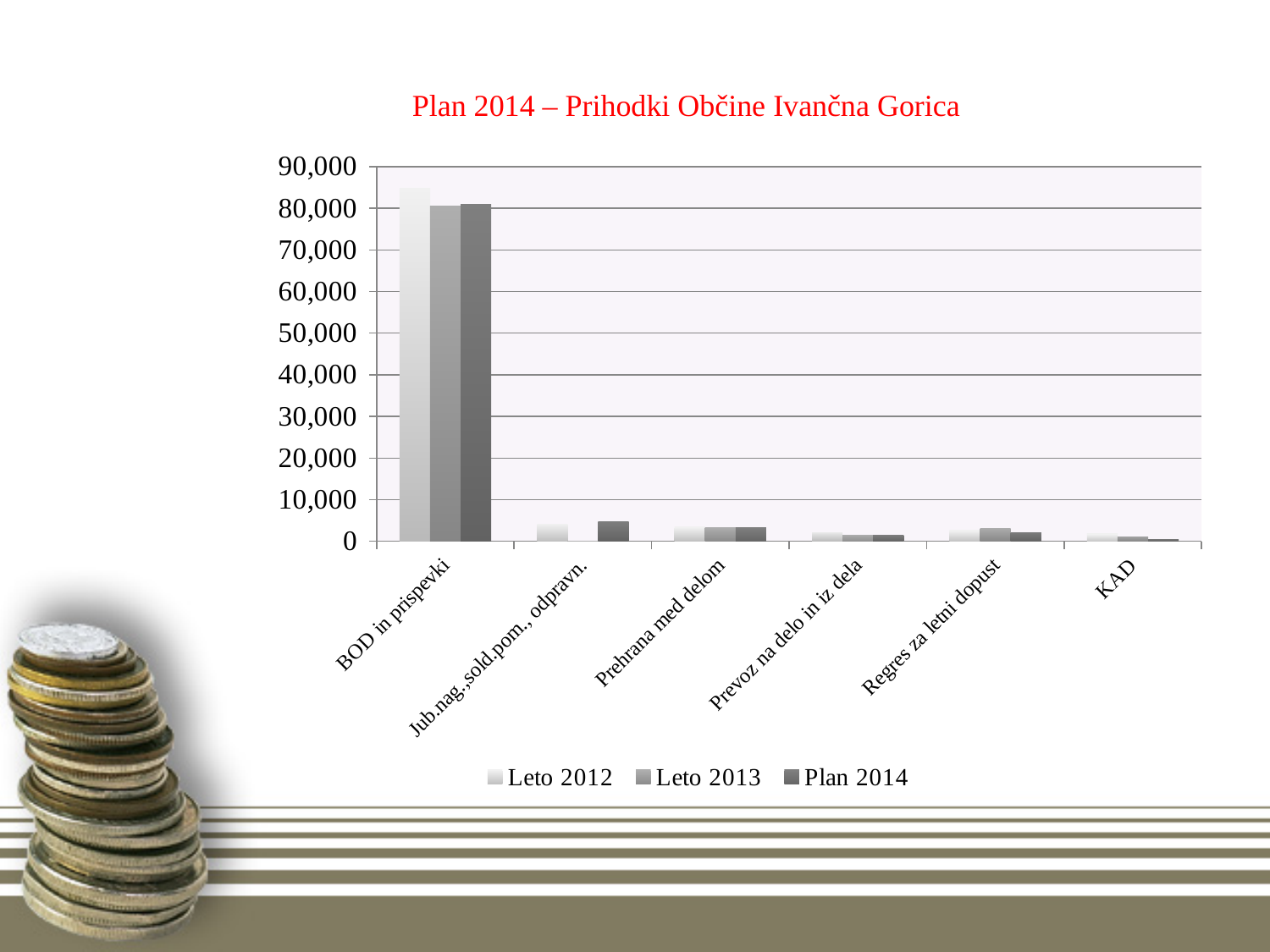

# Plan 2014 – Prihodki Občine Ivančna Gorica

### Chart

| Category | Leto 2012 | Leto 2013 | Plan 2014 |
|---|---|---|---|
| BOD in prispevki | 84795.0 | 80537.0 | 81000.0 |
| Jub.nag.,sold.pom., odpravn. | 4052.0 | 0.0 | 4700.0 |
| Prehrana med delom | 3404.0 | 3326.0 | 3200.0 |
| Prevoz na delo in iz dela | 2037.0 | 1516.0 | 1400.0 |
| Regres za letni dopust | 2641.0 | 3046.0 | 2000.0 |
| KAD | 1820.0 | 1139.0 | 500.0 |